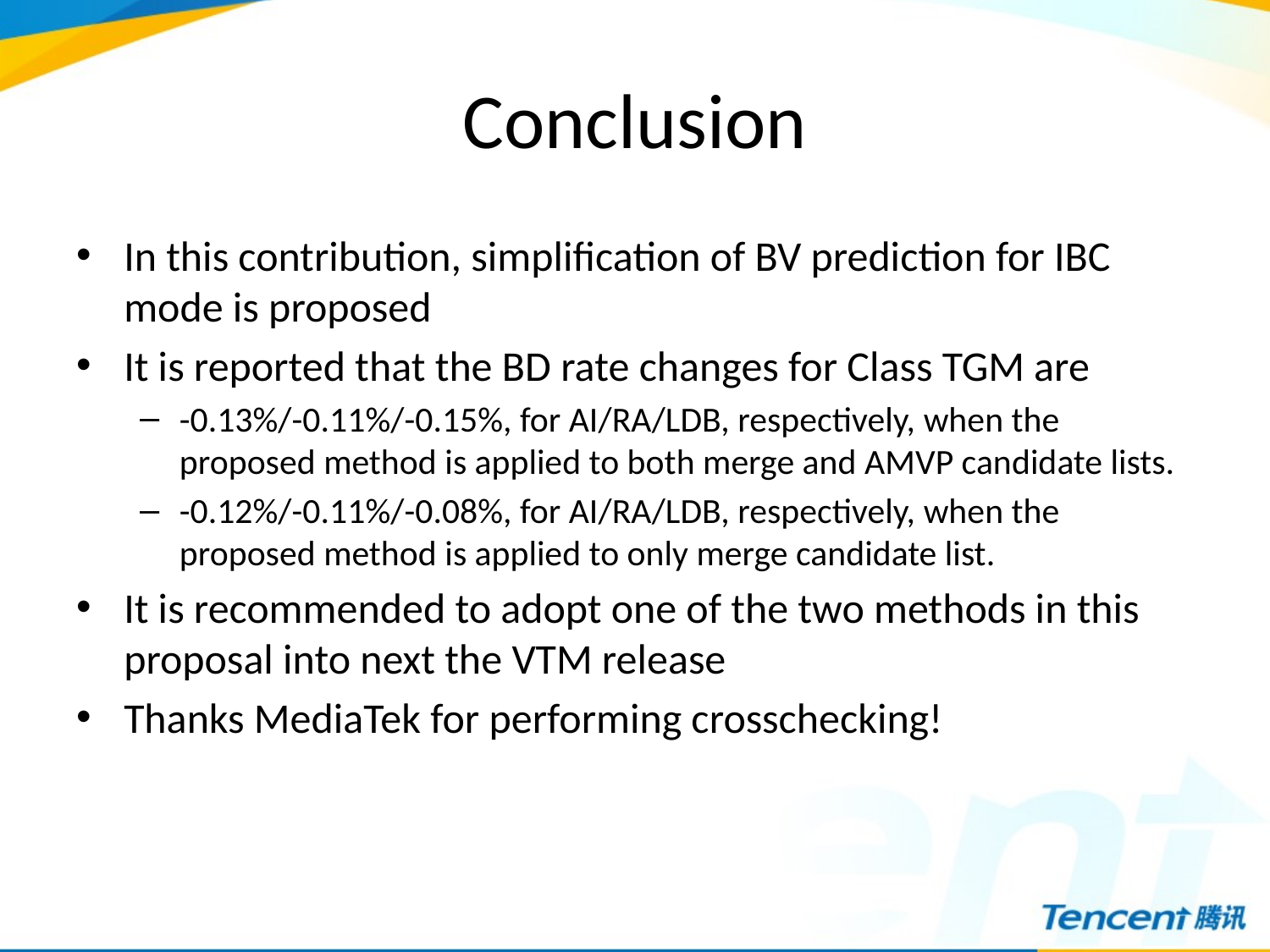

# Conclusion
In this contribution, simplification of BV prediction for IBC mode is proposed
It is reported that the BD rate changes for Class TGM are
-0.13%/-0.11%/-0.15%, for AI/RA/LDB, respectively, when the proposed method is applied to both merge and AMVP candidate lists.
-0.12%/-0.11%/-0.08%, for AI/RA/LDB, respectively, when the proposed method is applied to only merge candidate list.
It is recommended to adopt one of the two methods in this proposal into next the VTM release
Thanks MediaTek for performing crosschecking!